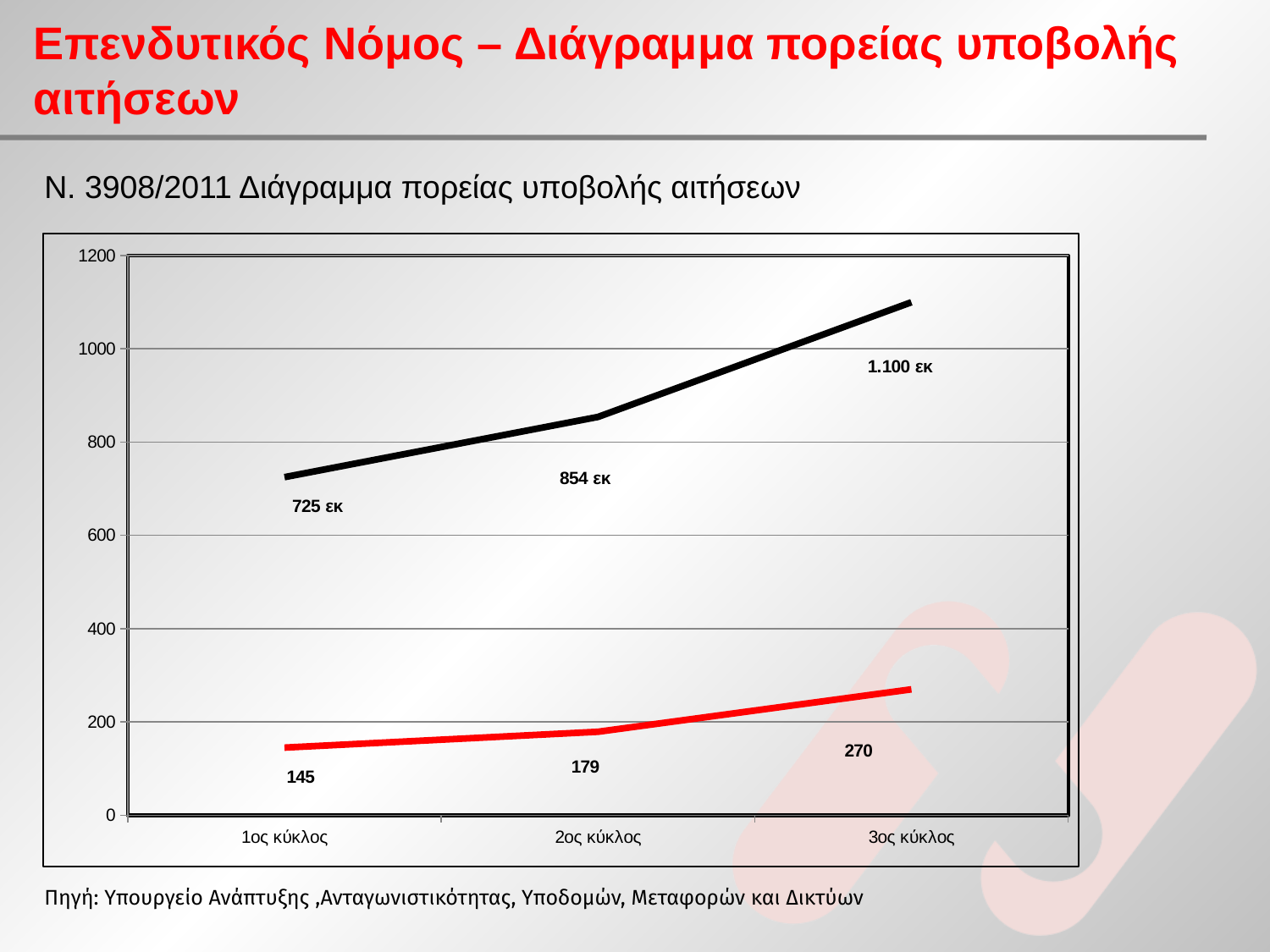

Επενδυτικός Νόμος – Διάγραμμα πορείας υποβολής αιτήσεων
Ν. 3908/2011 Διάγραμμα πορείας υποβολής αιτήσεων

### Chart

| Category |  |  |
|---|---|---|
| 1ος κύκλος | 145.0 | 725.0 |
| 2ος κύκλος | 179.0 | 854.0 |
| 3ος κύκλος | 270.0 | 1100.0 |
Πηγή: Υπουργείο Ανάπτυξης ,Ανταγωνιστικότητας, Υποδομών, Μεταφορών και Δικτύων